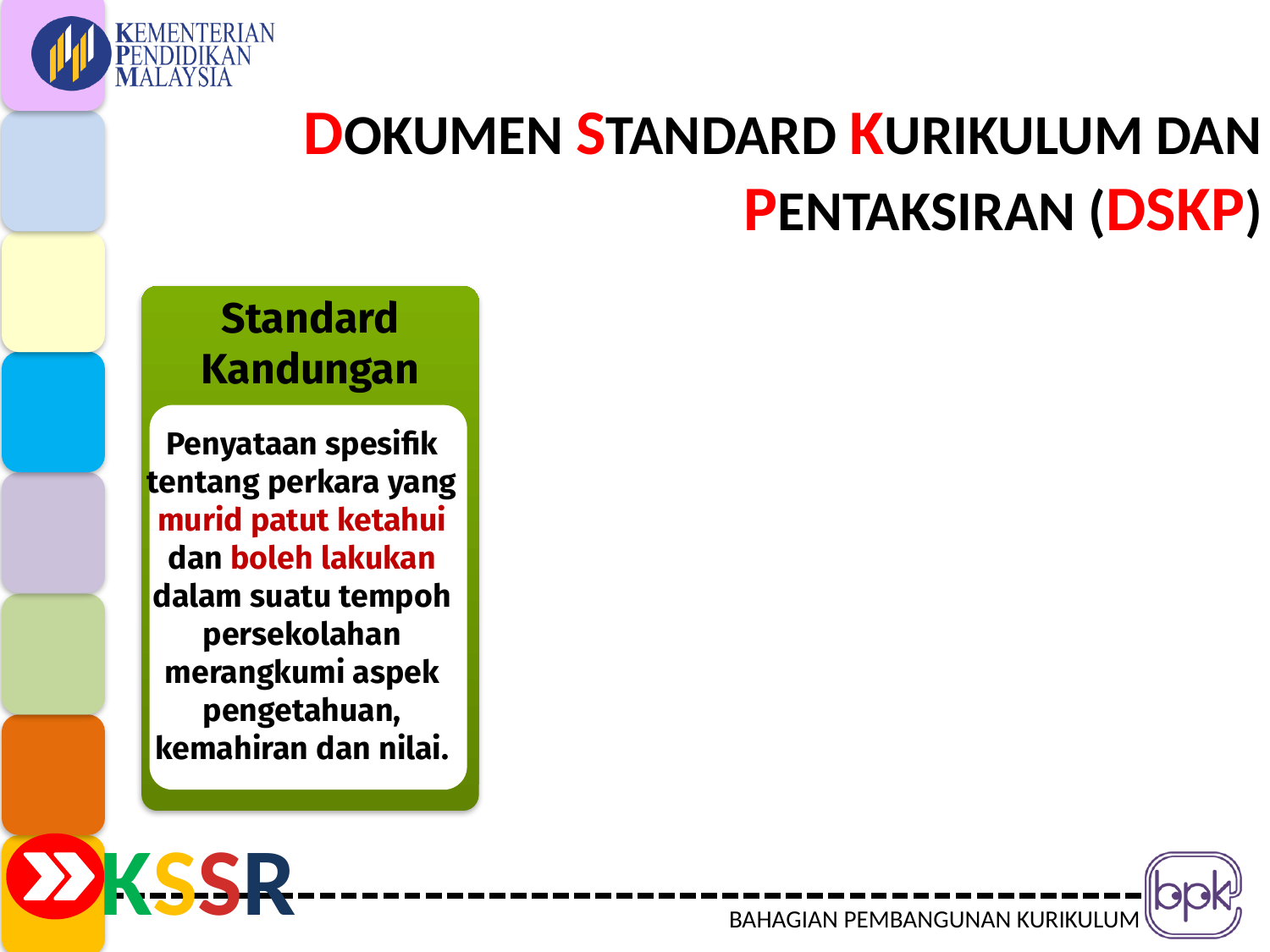

# DOKUMEN STANDARD KURIKULUM DAN PENTAKSIRAN (DSKP)
Standard Kandungan

Penyataan spesifik tentang perkara yang murid patut ketahui dan boleh lakukan dalam suatu tempoh persekolahan merangkumi aspek pengetahuan, kemahiran dan nilai.